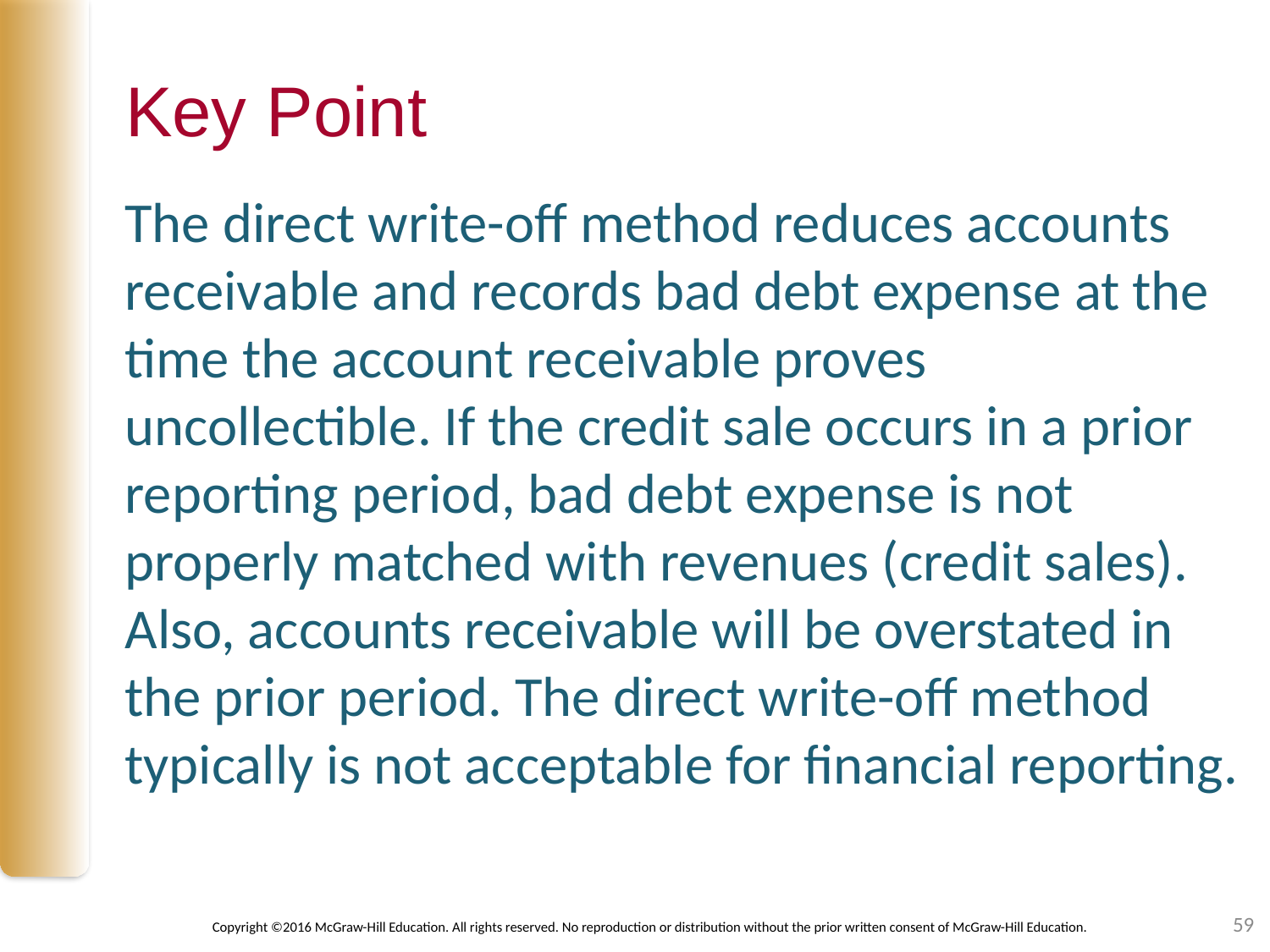

# Key Point
The direct write-off method reduces accounts receivable and records bad debt expense at the time the account receivable proves uncollectible. If the credit sale occurs in a prior reporting period, bad debt expense is not properly matched with revenues (credit sales). Also, accounts receivable will be overstated in the prior period. The direct write-off method typically is not acceptable for financial reporting.
59
Copyright ©2016 McGraw-Hill Education. All rights reserved. No reproduction or distribution without the prior written consent of McGraw-Hill Education.